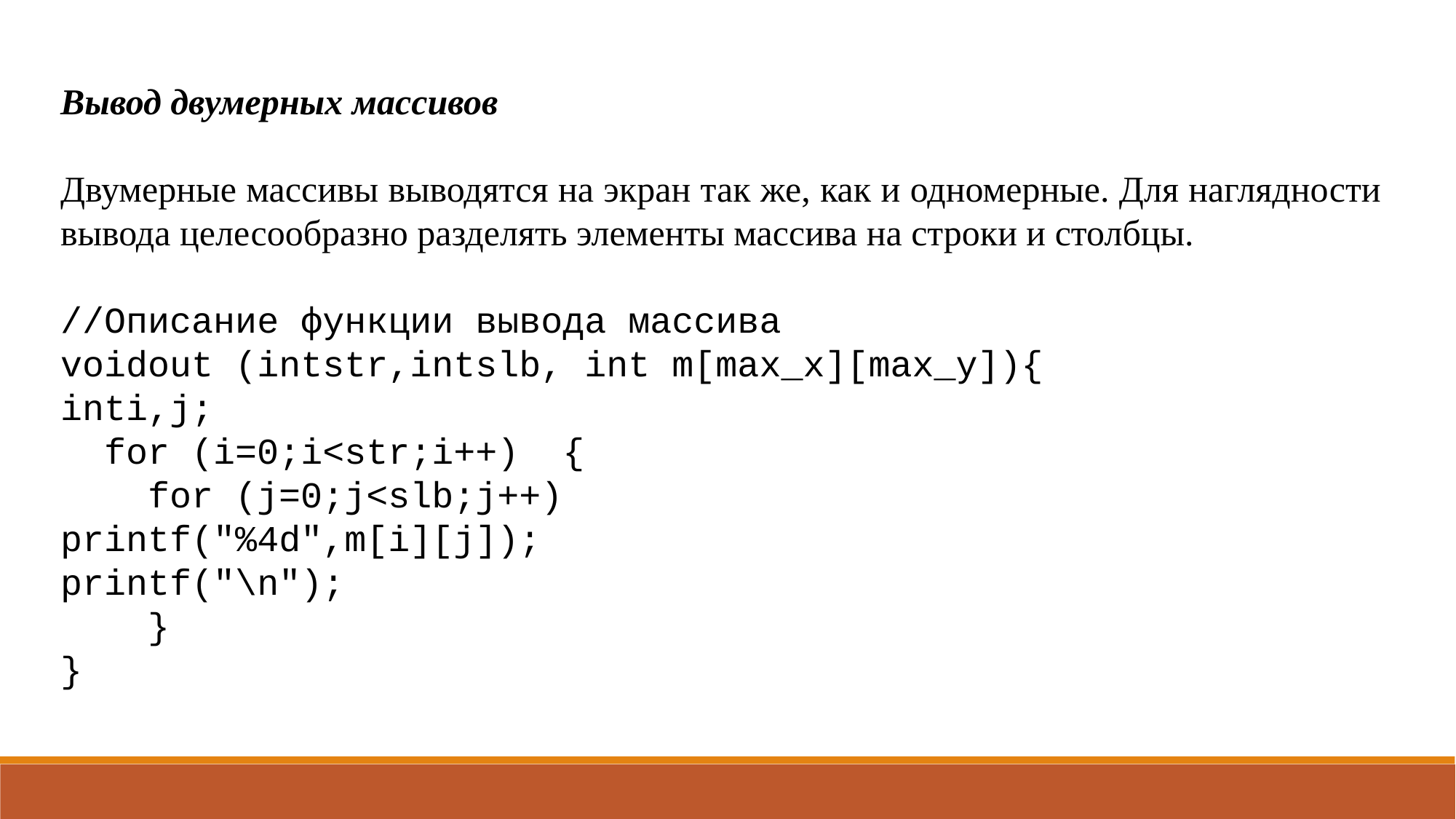

Вывод двумерных массивов

Двумерные массивы выводятся на экран так же, как и одномерные. Для наглядности вывода целесообразно разделять элементы массива на строки и столбцы.

//Описание функции вывода массива
voidout (intstr,intslb, int m[max_x][max_y]){
inti,j;
  for (i=0;i<str;i++)  {
    for (j=0;j<slb;j++)
printf("%4d",m[i][j]);
printf("\n");
    }
}